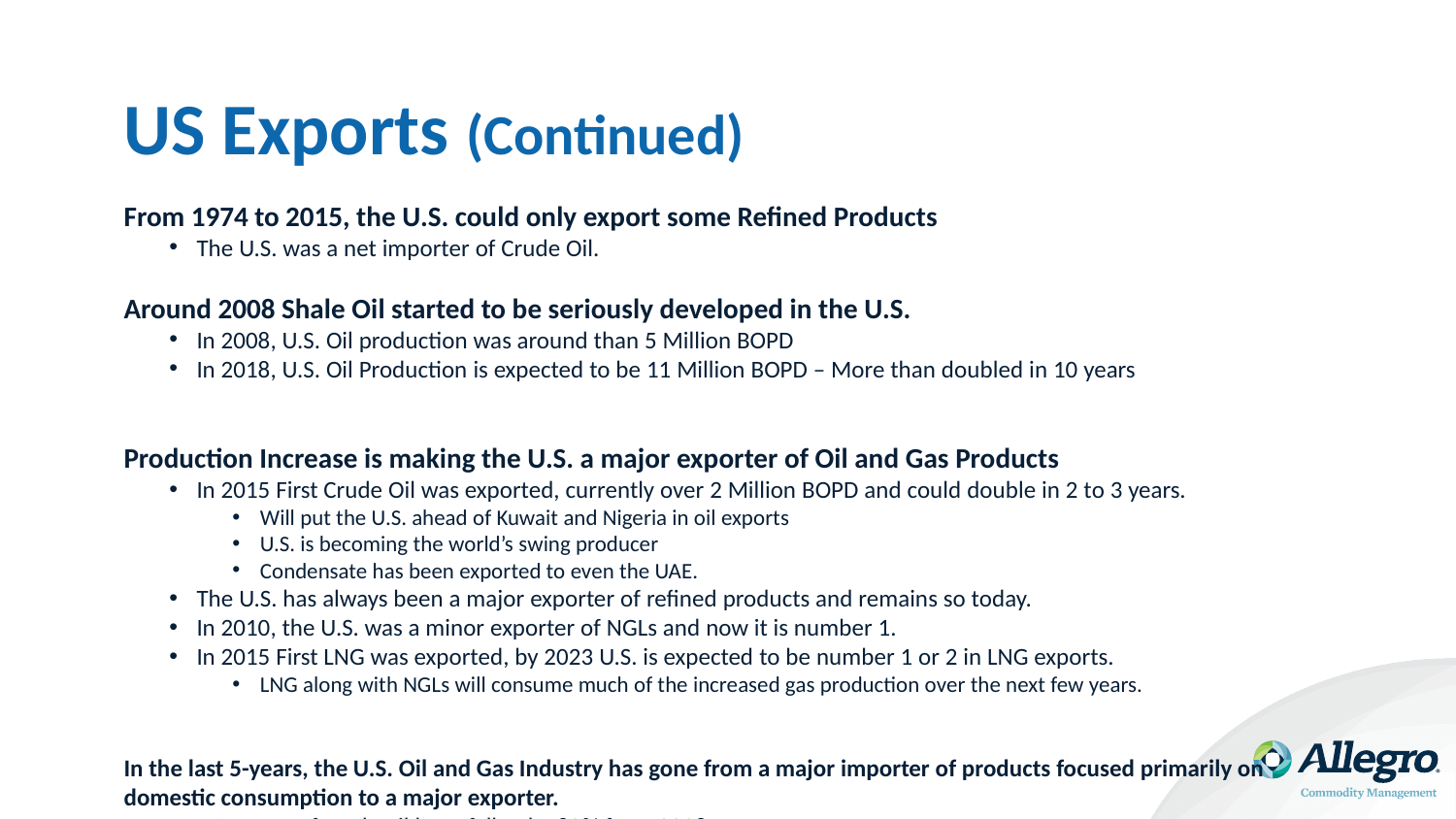

# US Exports (Continued)
From 1974 to 2015, the U.S. could only export some Refined Products
The U.S. was a net importer of Crude Oil.

Around 2008 Shale Oil started to be seriously developed in the U.S.
In 2008, U.S. Oil production was around than 5 Million BOPD
In 2018, U.S. Oil Production is expected to be 11 Million BOPD – More than doubled in 10 years

Production Increase is making the U.S. a major exporter of Oil and Gas Products
In 2015 First Crude Oil was exported, currently over 2 Million BOPD and could double in 2 to 3 years.
Will put the U.S. ahead of Kuwait and Nigeria in oil exports
U.S. is becoming the world’s swing producer
Condensate has been exported to even the UAE.
The U.S. has always been a major exporter of refined products and remains so today.
In 2010, the U.S. was a minor exporter of NGLs and now it is number 1.
In 2015 First LNG was exported, by 2023 U.S. is expected to be number 1 or 2 in LNG exports.
LNG along with NGLs will consume much of the increased gas production over the next few years.

In the last 5-years, the U.S. Oil and Gas Industry has gone from a major importer of products focused primarily on domestic consumption to a major exporter.
Imports of crude oil have fallen by 80% from 2008.